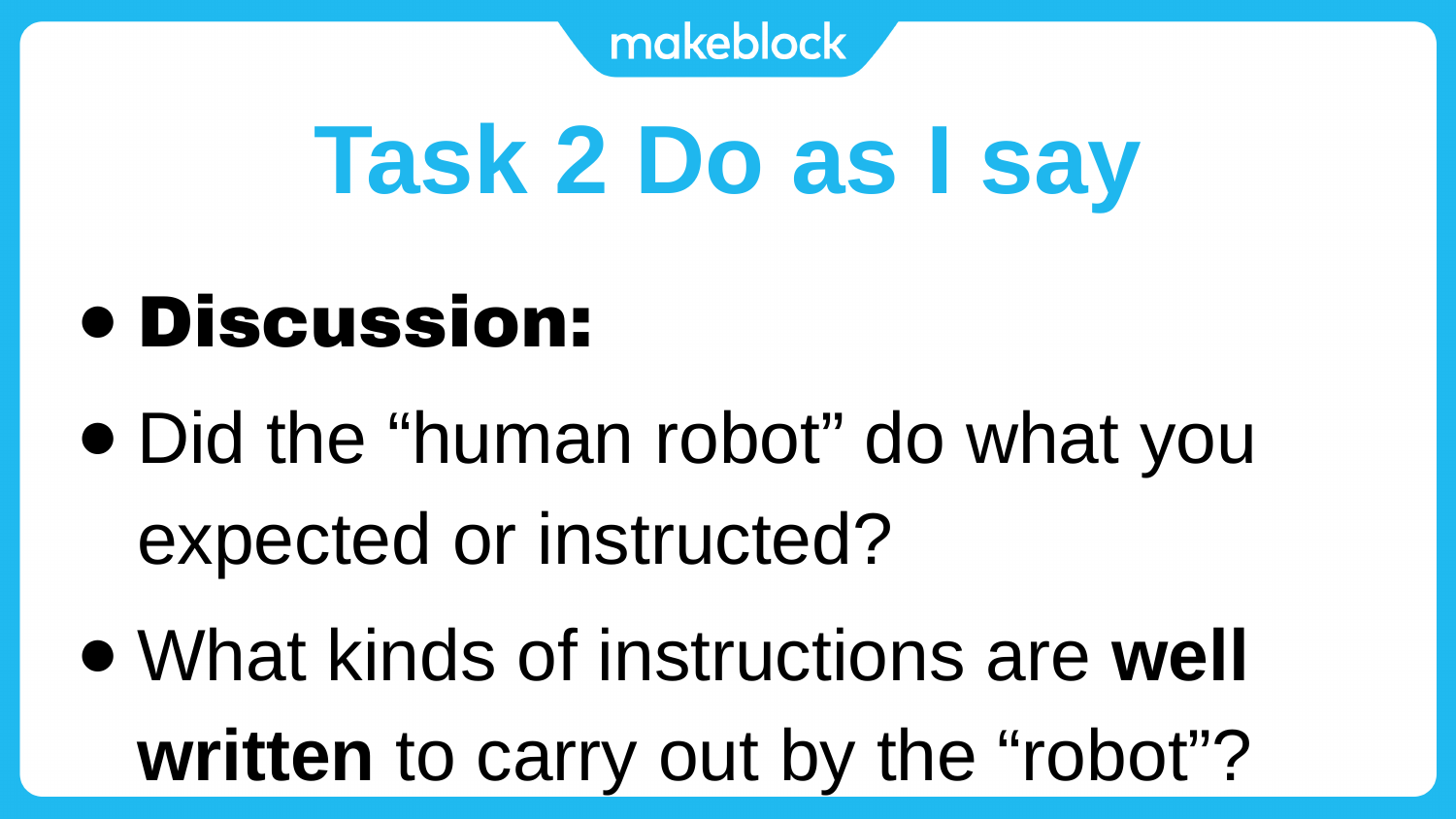

# Task 2 Do as I say
Discussion:
Did the “human robot” do what you expected or instructed?
What kinds of instructions are well written to carry out by the “robot”?